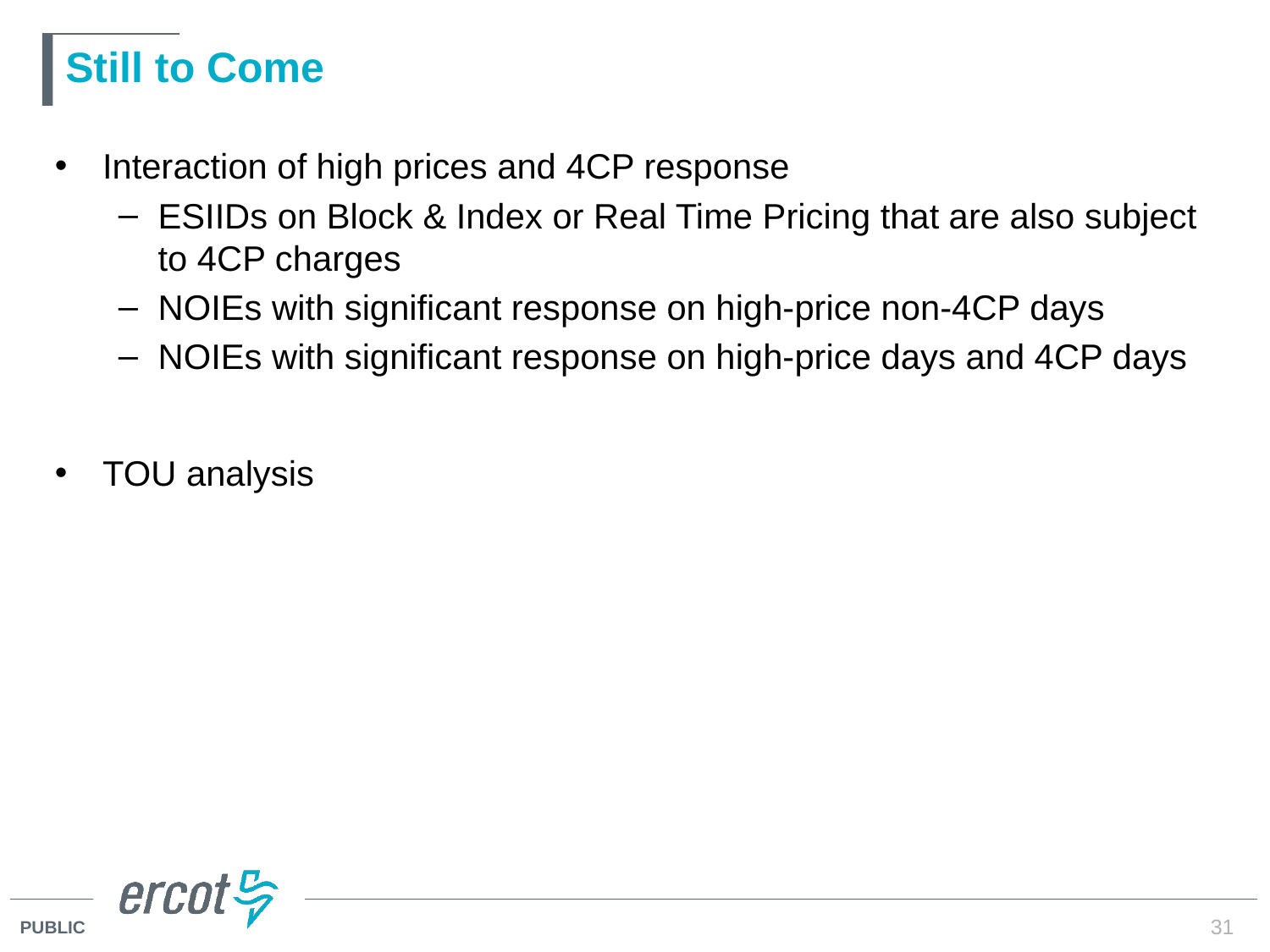

# Still to Come
Interaction of high prices and 4CP response
ESIIDs on Block & Index or Real Time Pricing that are also subject to 4CP charges
NOIEs with significant response on high-price non-4CP days
NOIEs with significant response on high-price days and 4CP days

TOU analysis

31